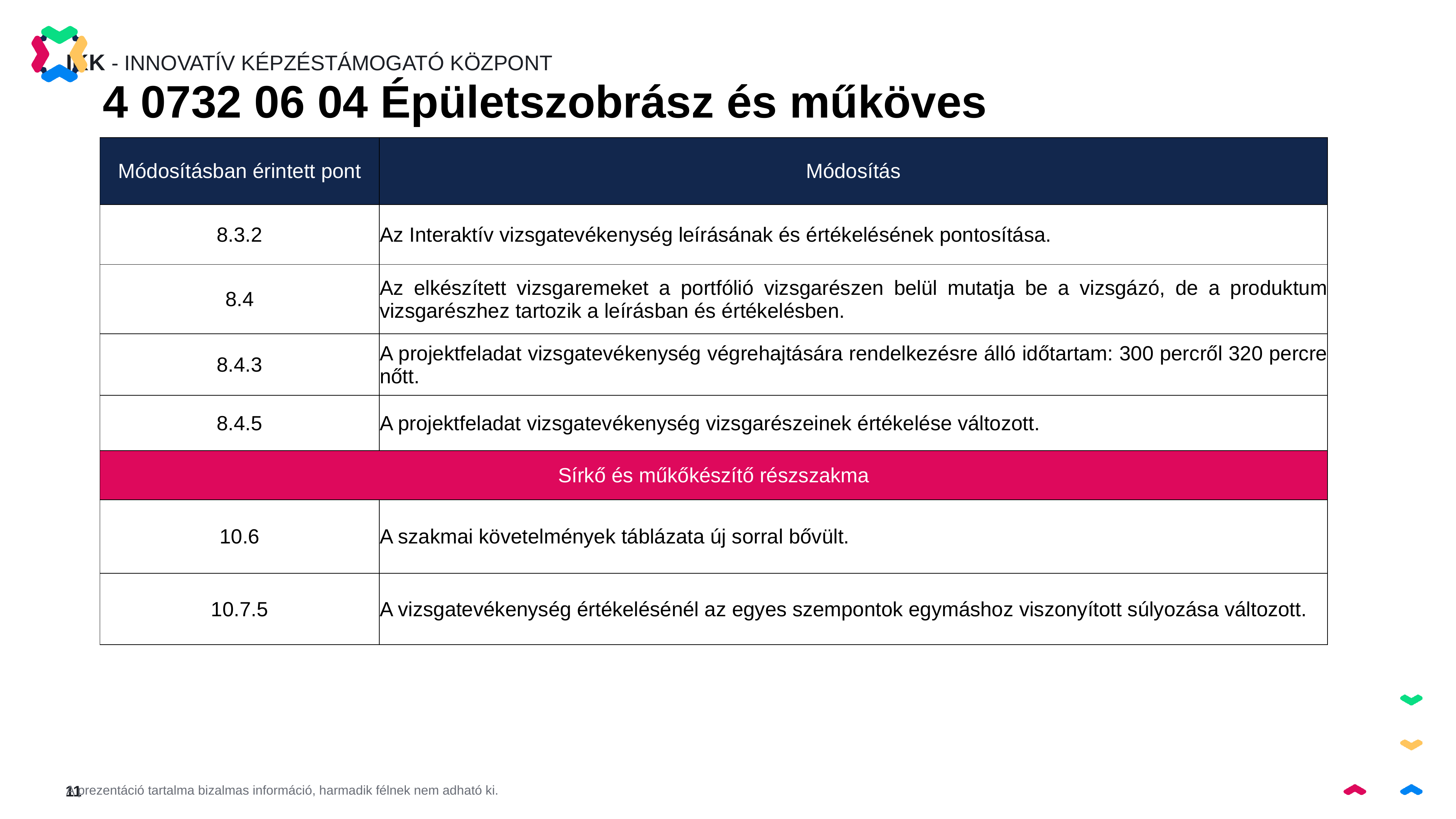

4 0732 06 04 Épületszobrász és műköves

| Módosításban érintett pont | Módosítás |
| --- | --- |
| 8.3.2 | Az Interaktív vizsgatevékenység leírásának és értékelésének pontosítása. |
| 8.4 | Az elkészített vizsgaremeket a portfólió vizsgarészen belül mutatja be a vizsgázó, de a produktum vizsgarészhez tartozik a leírásban és értékelésben. |
| 8.4.3 | A projektfeladat vizsgatevékenység végrehajtására rendelkezésre álló időtartam: 300 percről 320 percre nőtt. |
| 8.4.5 | A projektfeladat vizsgatevékenység vizsgarészeinek értékelése változott. |
| Sírkő és műkőkészítő részszakma |  |
| 10.6 | A szakmai követelmények táblázata új sorral bővült. |
| 10.7.5 | A vizsgatevékenység értékelésénél az egyes szempontok egymáshoz viszonyított súlyozása változott. |